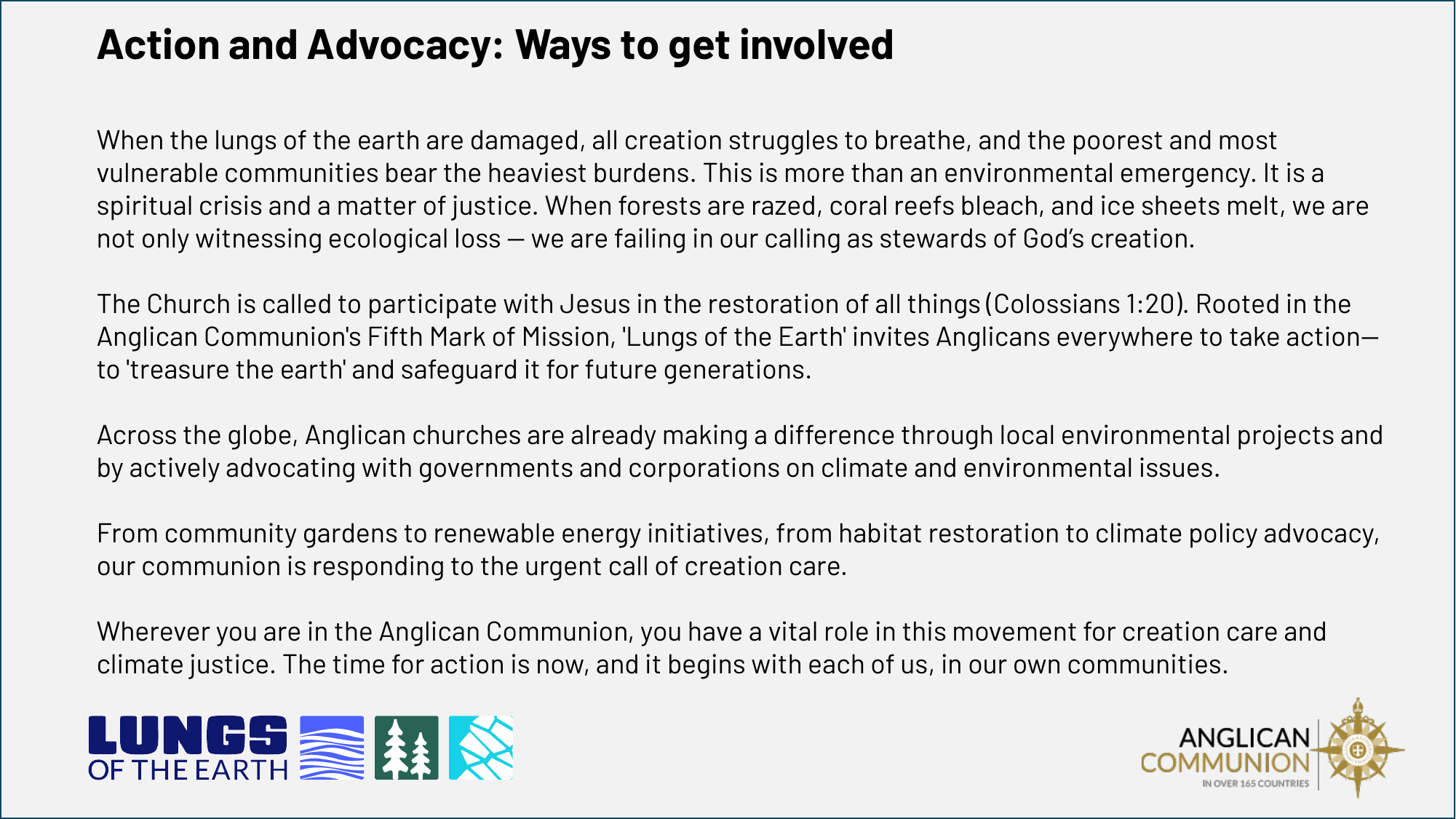

Action and Advocacy: Ways to get involved

When the lungs of the earth are damaged, all creation struggles to breathe, and the poorest and most vulnerable communities bear the heaviest burdens. This is more than an environmental emergency. It is a spiritual crisis and a matter of justice. When forests are razed, coral reefs bleach, and ice sheets melt, we are not only witnessing ecological loss — we are failing in our calling as stewards of God’s creation.

The Church is called to participate with Jesus in the restoration of all things (Colossians 1:20). Rooted in the Anglican Communion's Fifth Mark of Mission, 'Lungs of the Earth' invites Anglicans everywhere to take action—to 'treasure the earth' and safeguard it for future generations.

Across the globe, Anglican churches are already making a difference through local environmental projects and by actively advocating with governments and corporations on climate and environmental issues.

From community gardens to renewable energy initiatives, from habitat restoration to climate policy advocacy, our communion is responding to the urgent call of creation care.

Wherever you are in the Anglican Communion, you have a vital role in this movement for creation care and climate justice. The time for action is now, and it begins with each of us, in our own communities.